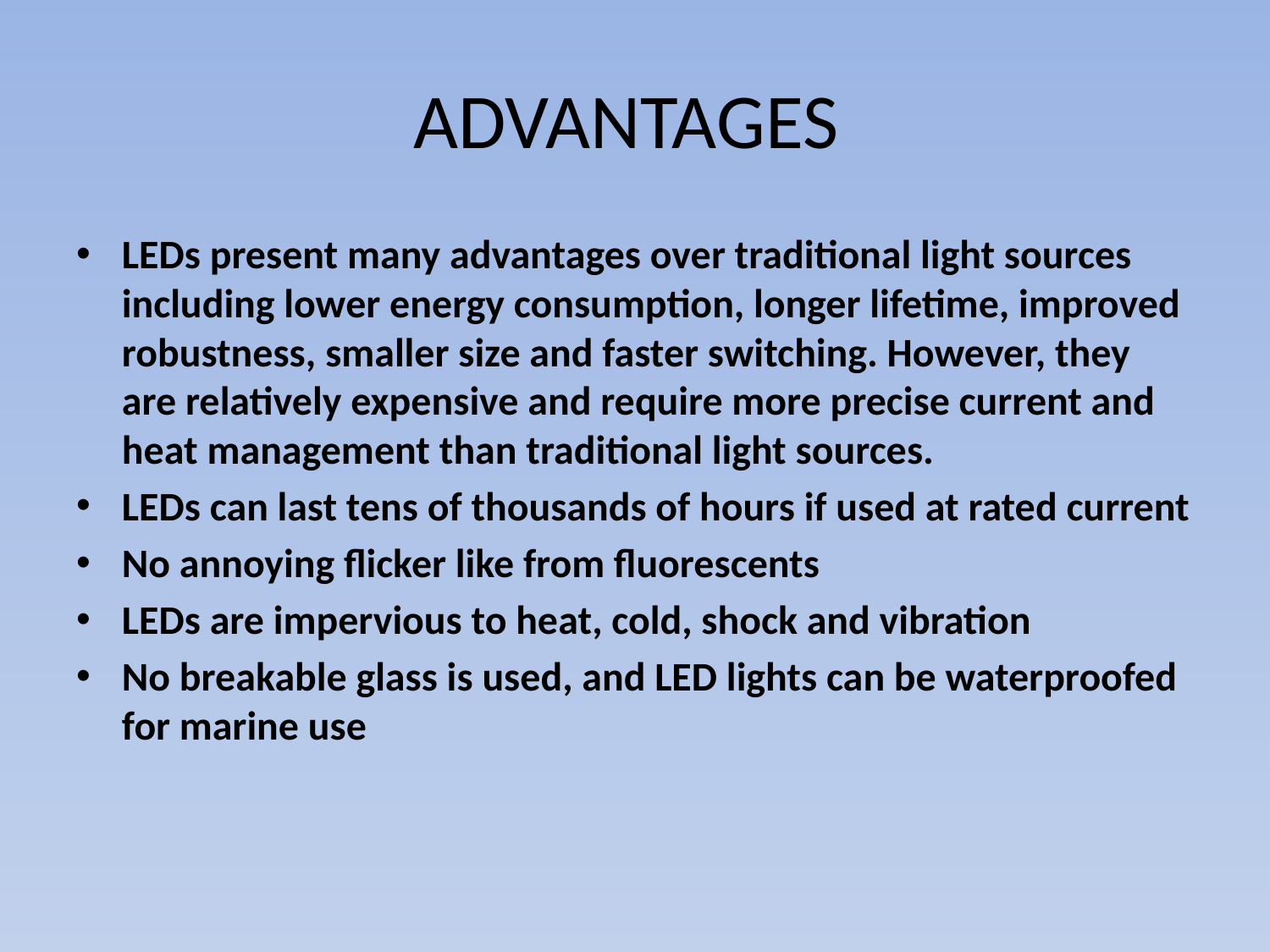

# ADVANTAGES
LEDs present many advantages over traditional light sources including lower energy consumption, longer lifetime, improved robustness, smaller size and faster switching. However, they are relatively expensive and require more precise current and heat management than traditional light sources.
LEDs can last tens of thousands of hours if used at rated current
No annoying flicker like from fluorescents
LEDs are impervious to heat, cold, shock and vibration
No breakable glass is used, and LED lights can be waterproofed for marine use